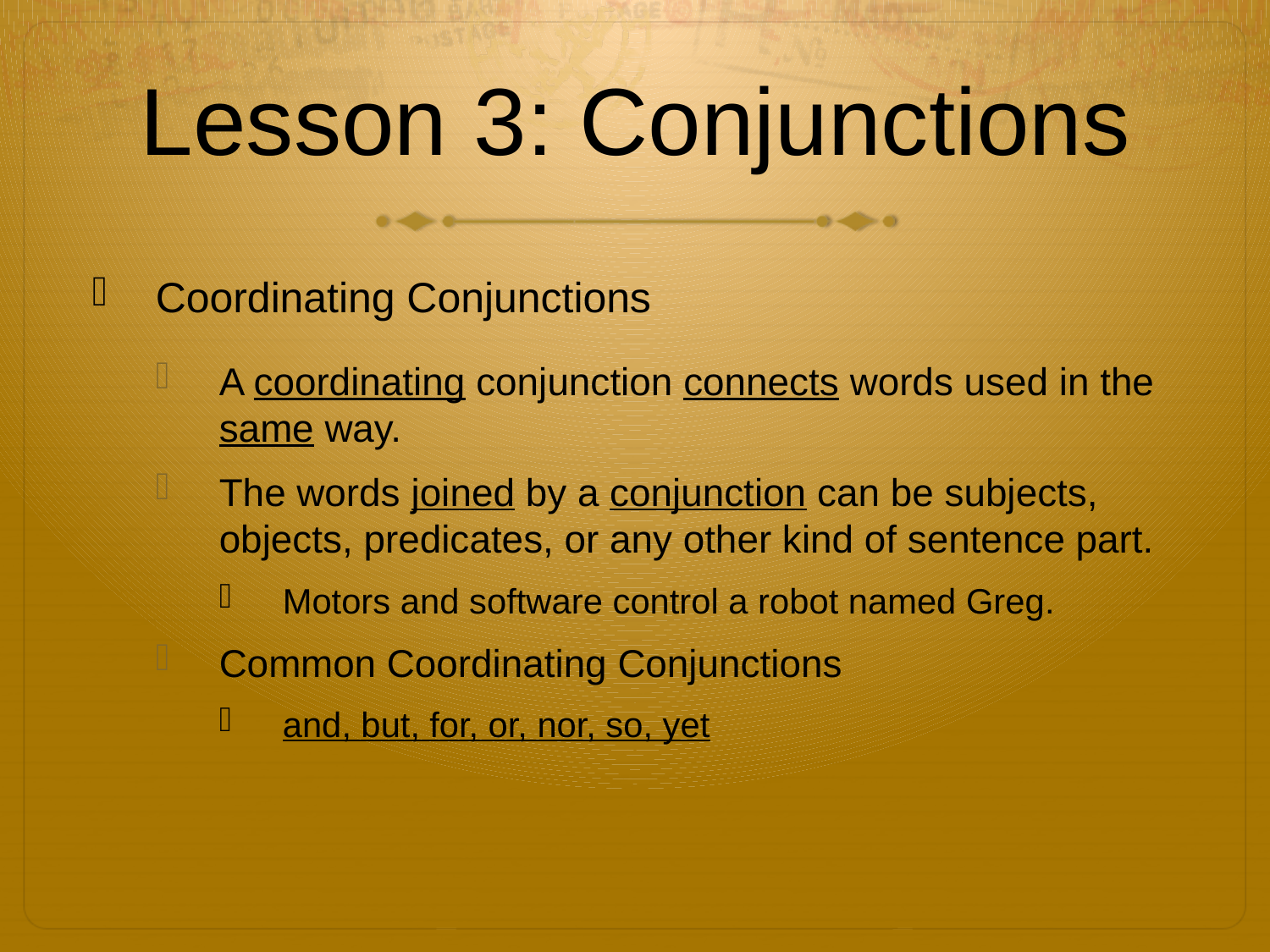

# Lesson 3: Conjunctions
Coordinating Conjunctions
A coordinating conjunction connects words used in the same way.
The words joined by a conjunction can be subjects, objects, predicates, or any other kind of sentence part.
Motors and software control a robot named Greg.
Common Coordinating Conjunctions
and, but, for, or, nor, so, yet